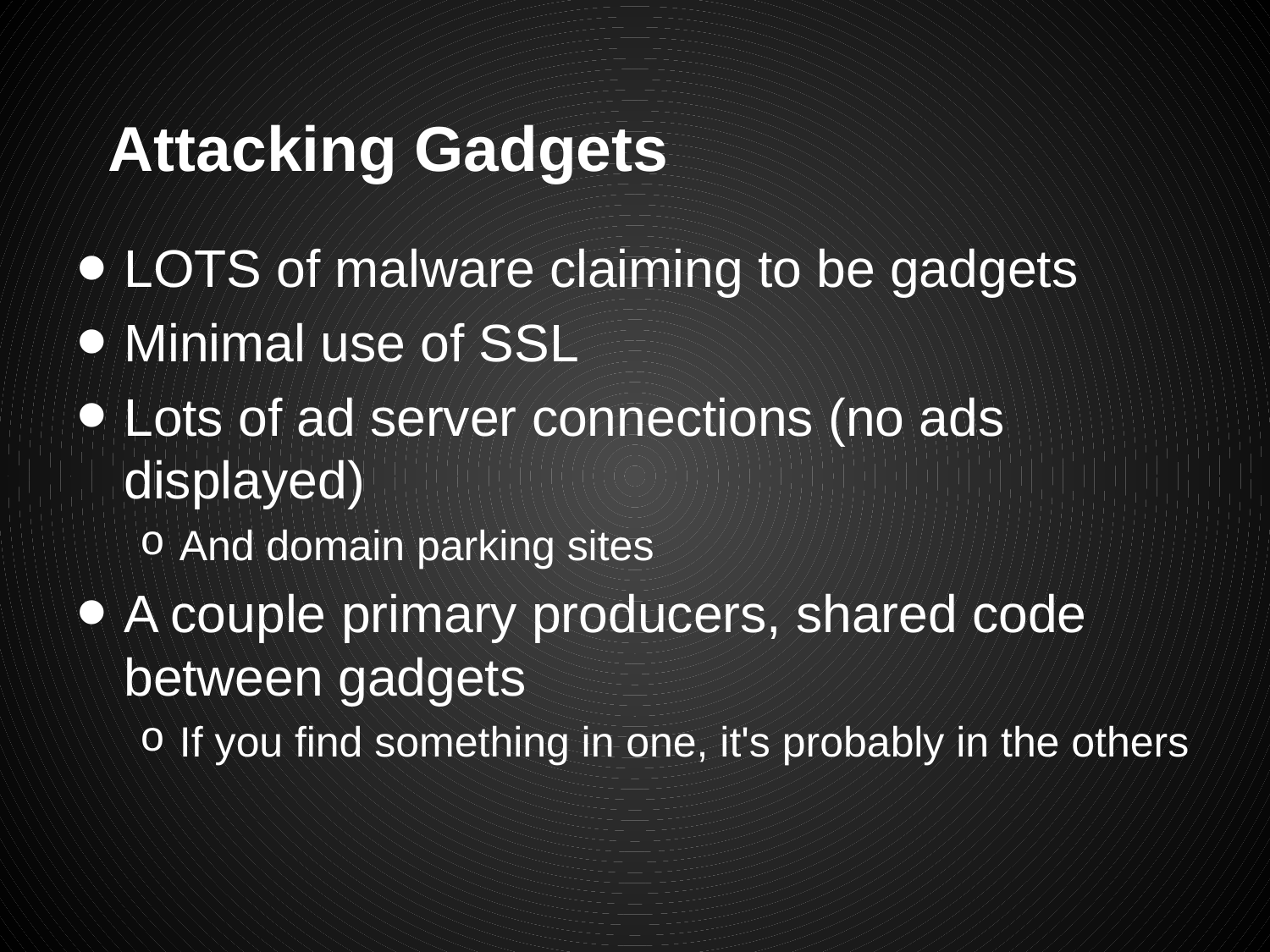

# Attacking Gadgets
LOTS of malware claiming to be gadgets
Minimal use of SSL
Lots of ad server connections (no ads displayed)
And domain parking sites
A couple primary producers, shared code  between gadgets
If you find something in one, it's probably in the others